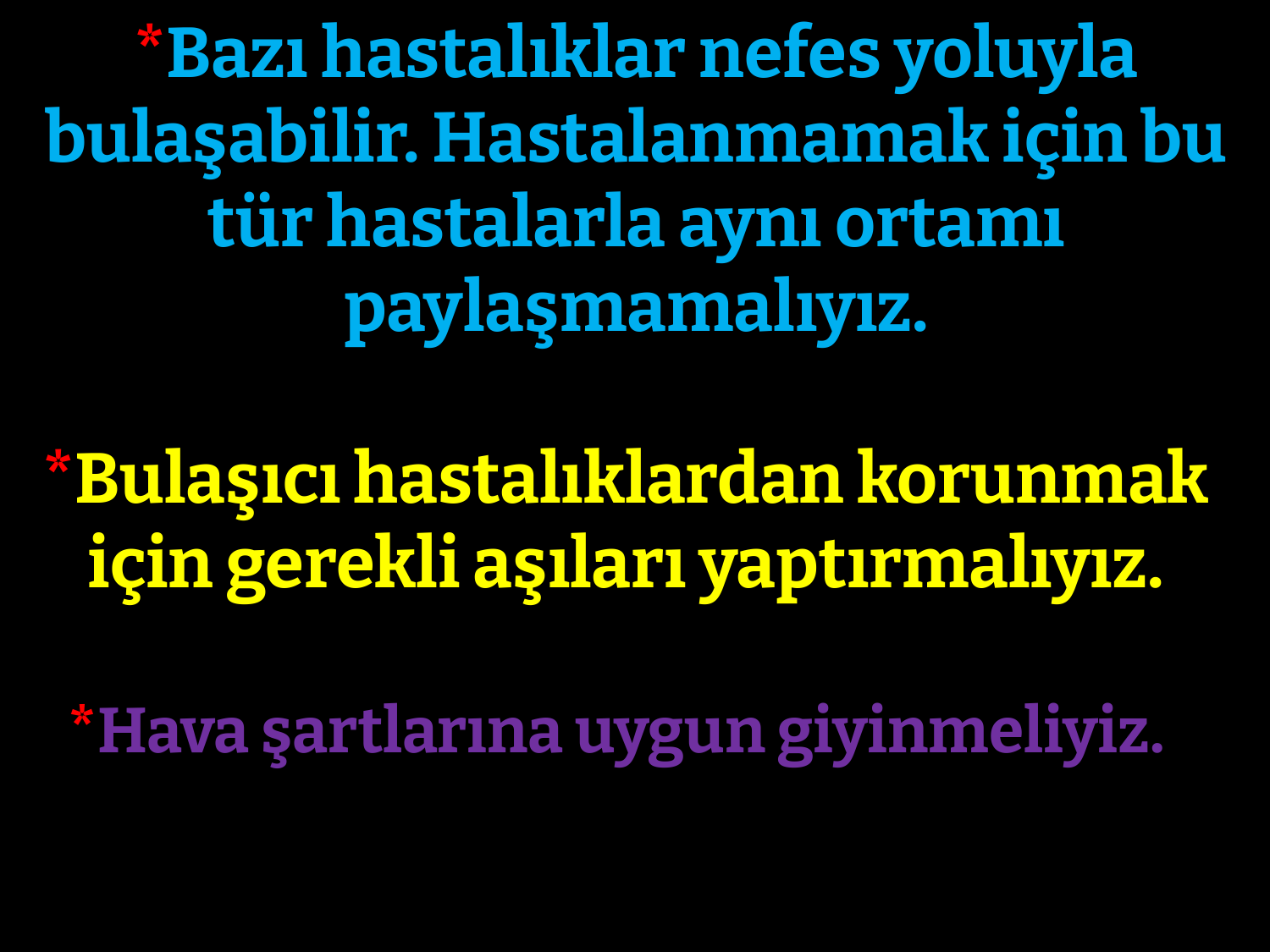

*Bazı hastalıklar nefes yoluyla bulaşabilir. Hastalanmamak için bu tür hastalarla aynı ortamı paylaşmamalıyız.
#
*Bulaşıcı hastalıklardan korunmak için gerekli aşıları yaptırmalıyız.
*Hava şartlarına uygun giyinmeliyiz.